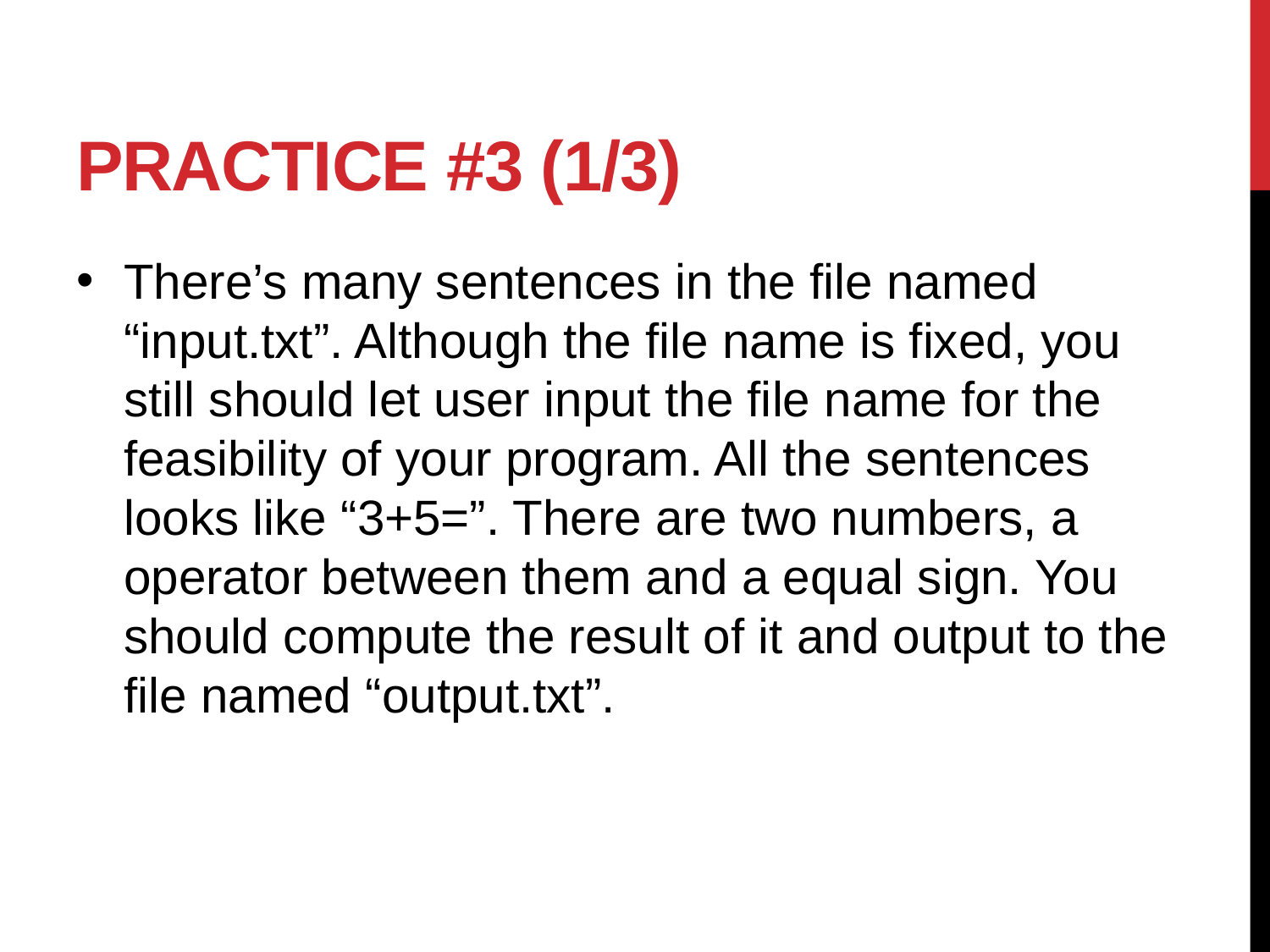

# Practice #3 (1/3)
There’s many sentences in the file named “input.txt”. Although the file name is fixed, you still should let user input the file name for the feasibility of your program. All the sentences looks like “3+5=”. There are two numbers, a operator between them and a equal sign. You should compute the result of it and output to the file named “output.txt”.